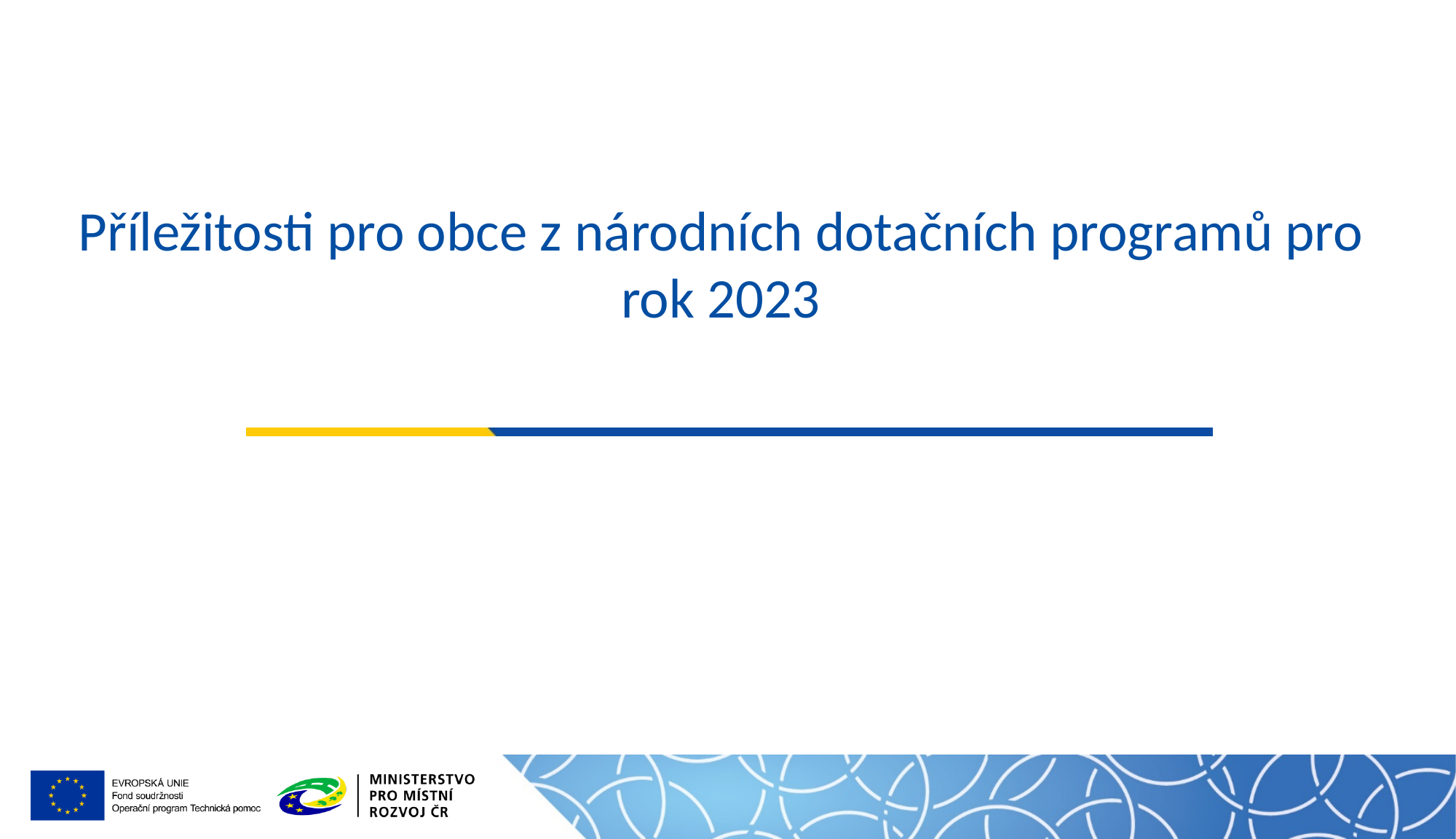

# Příležitosti pro obce z národních dotačních programů pro rok 2023